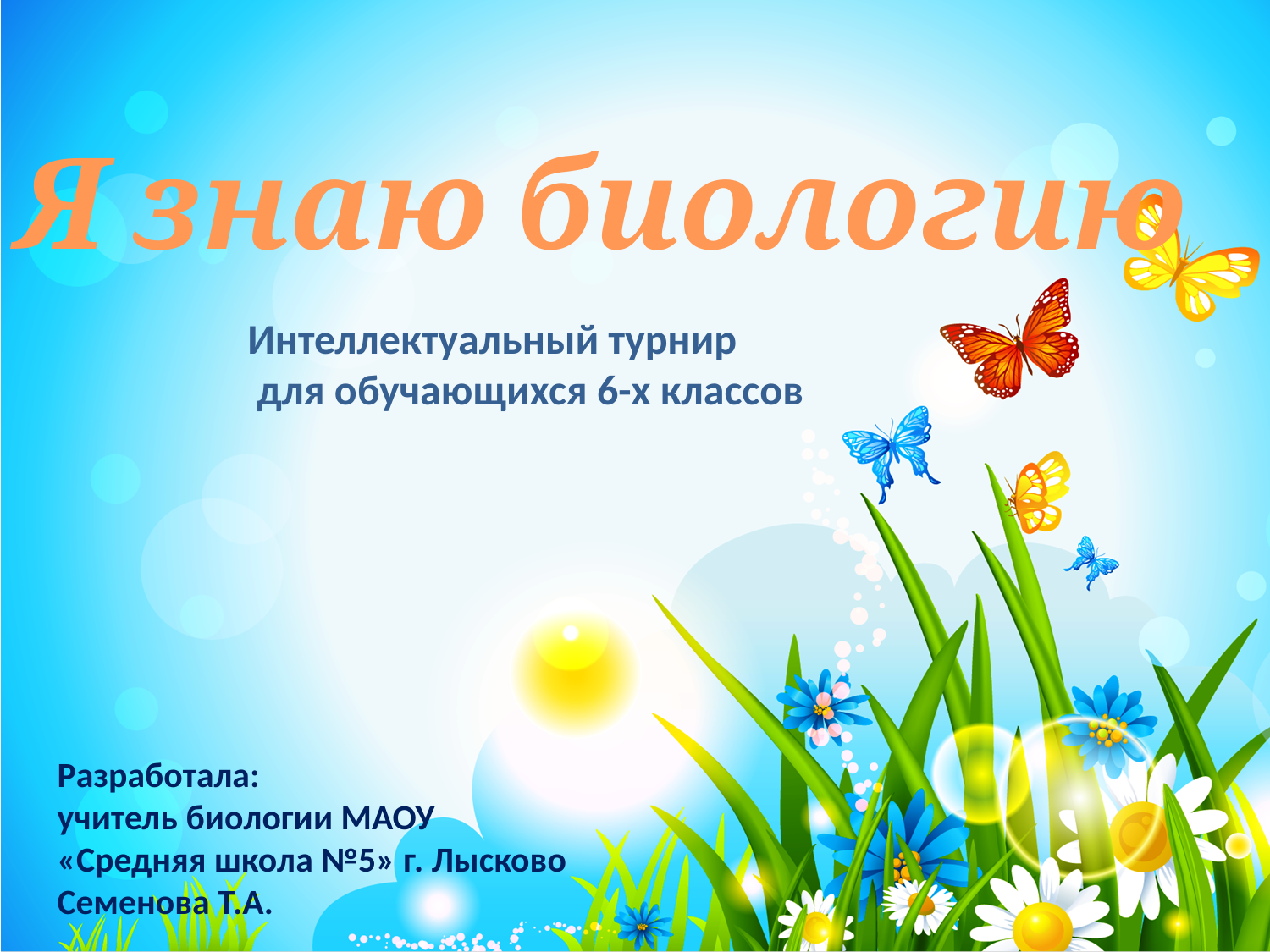

Я знаю биологию
Интеллектуальный турнир
 для обучающихся 6-х классов
Разработала:
учитель биологии МАОУ
«Средняя школа №5» г. Лысково
Семенова Т.А.